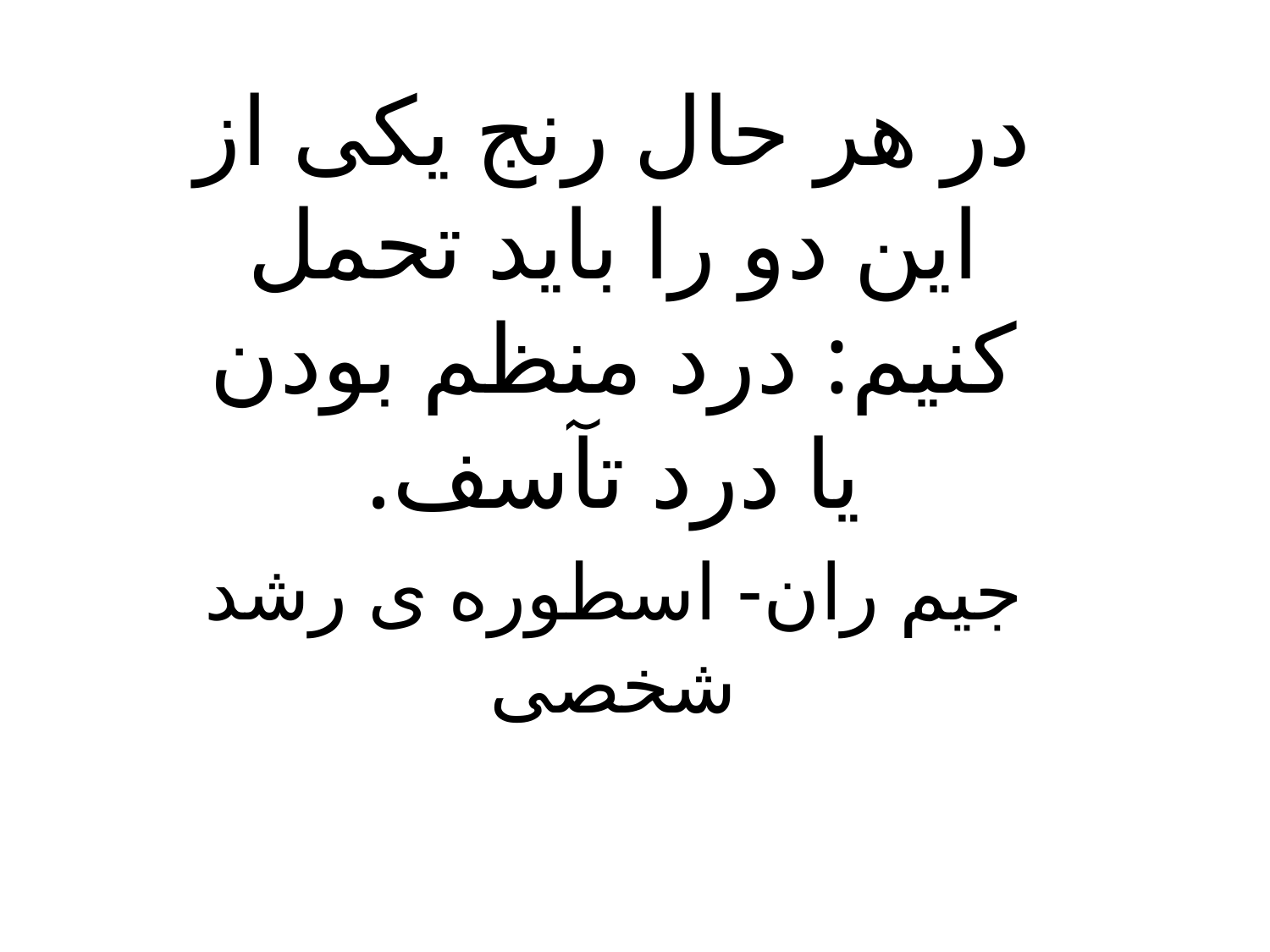

در هر حال رنج یکی از این دو را باید تحمل کنیم: درد منظم بودن یا درد تآسف.
جیم ران- اسطوره ی رشد شخصی